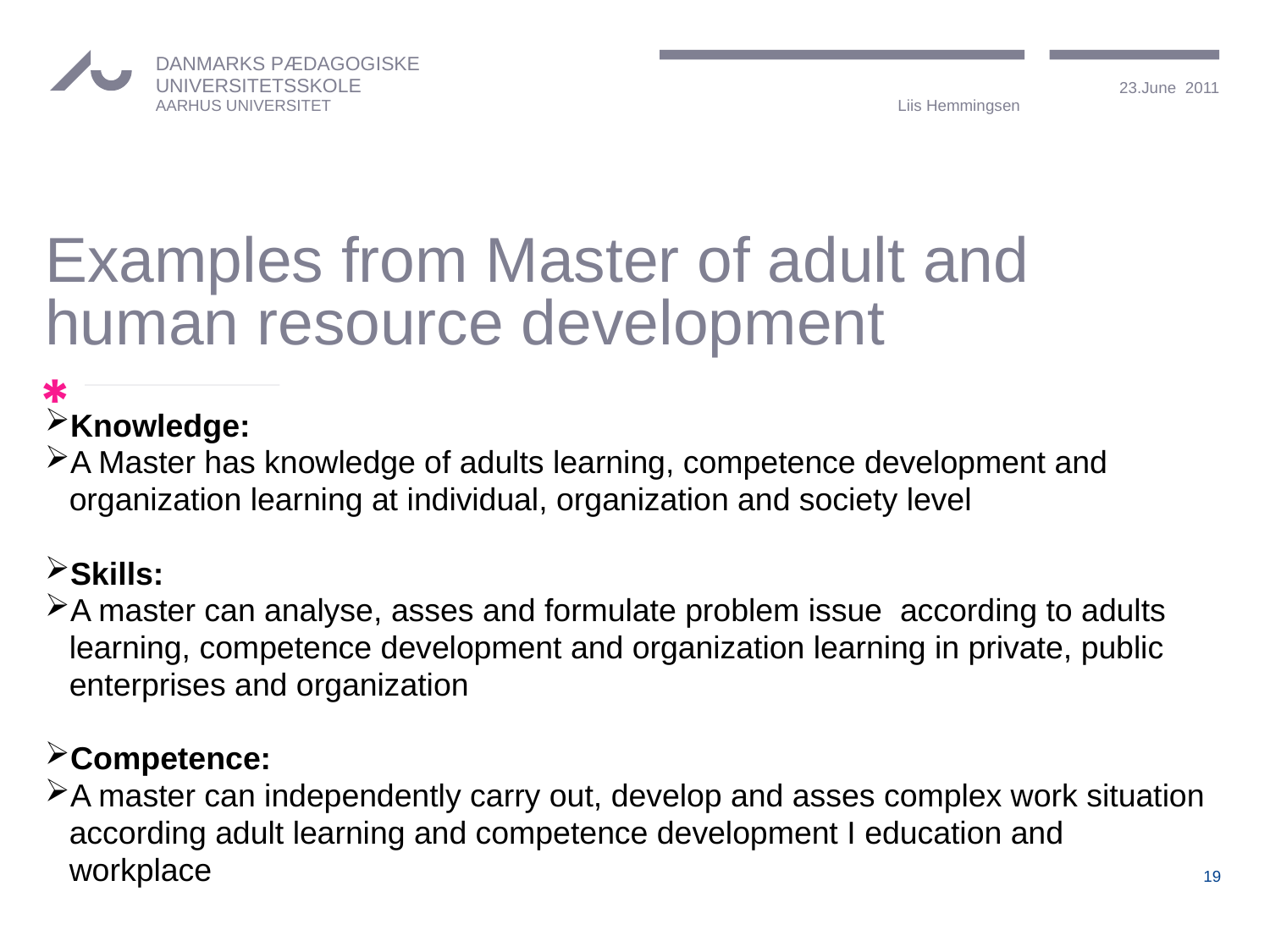

# Examples from Master of adult and human resource development
Knowledge:
A Master has knowledge of adults learning, competence development and organization learning at individual, organization and society level

Skills:
A master can analyse, asses and formulate problem issue  according to adults learning, competence development and organization learning in private, public enterprises and organization

Competence:
A master can independently carry out, develop and asses complex work situation according adult learning and competence development I education and workplace
19